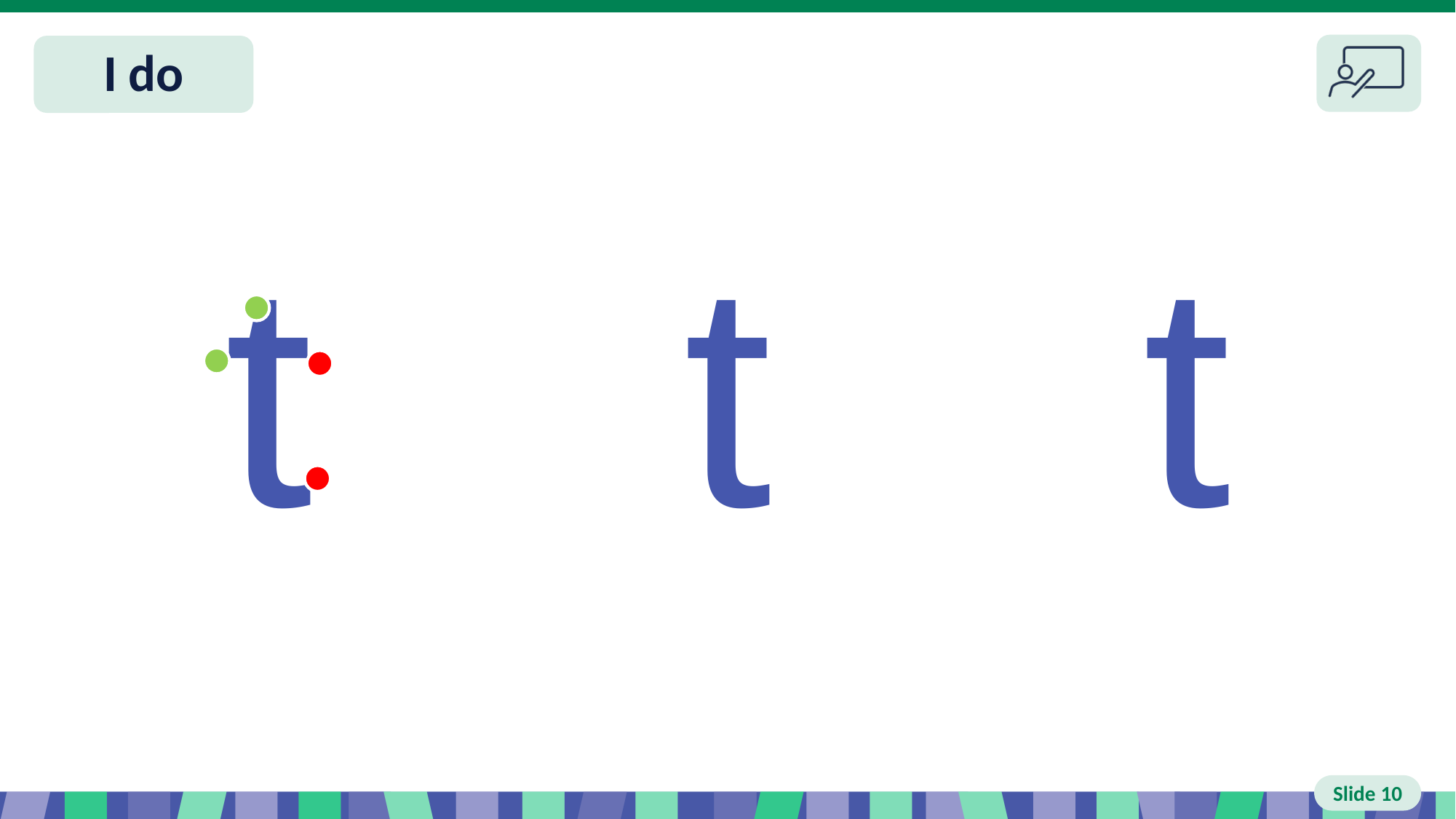

Slide 10 I do
t
t
t